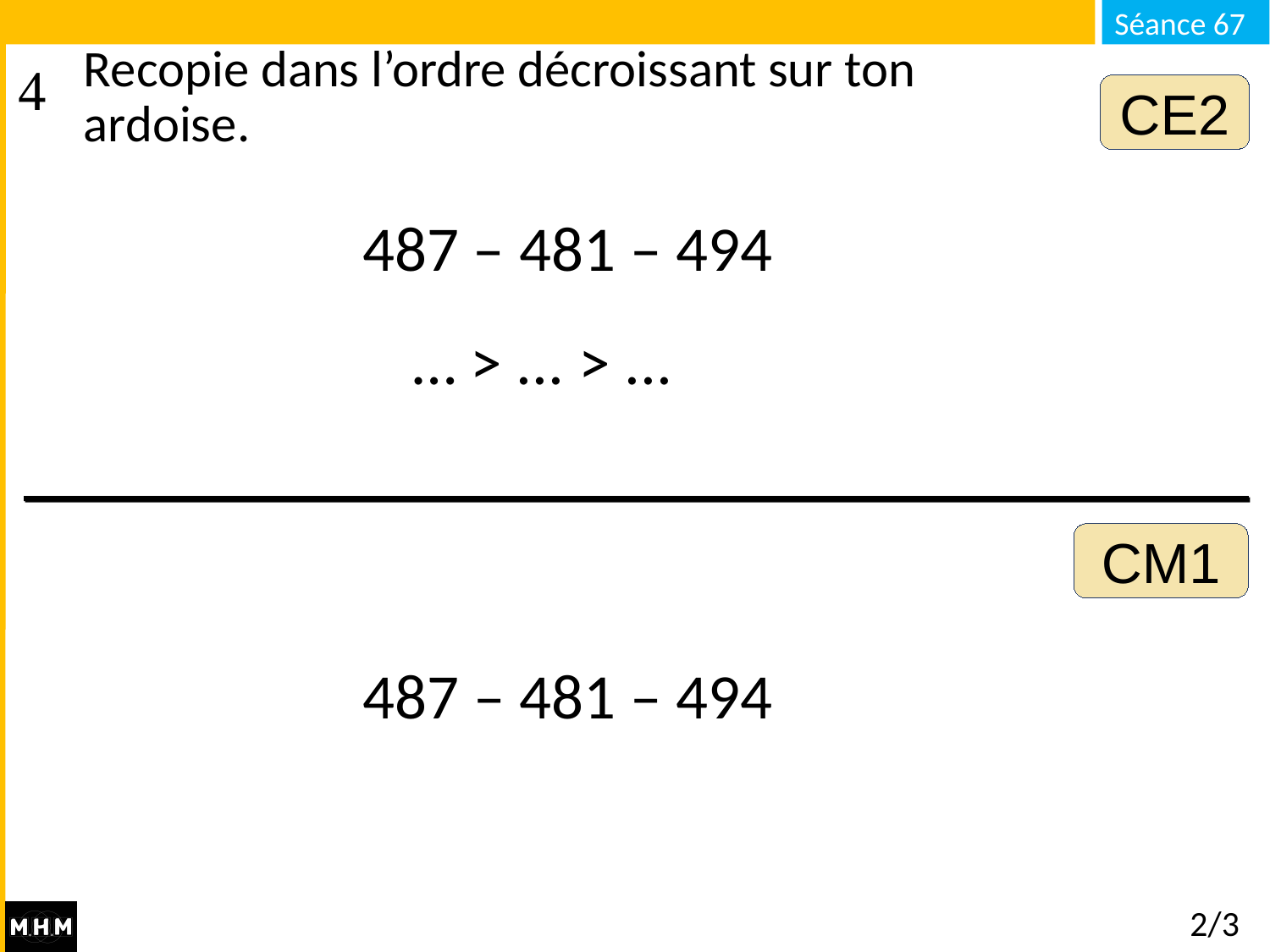

Recopie dans l’ordre décroissant sur ton ardoise.
CE2
487 – 481 – 494
… > ... > ...

CM1
487 – 481 – 494
2/3